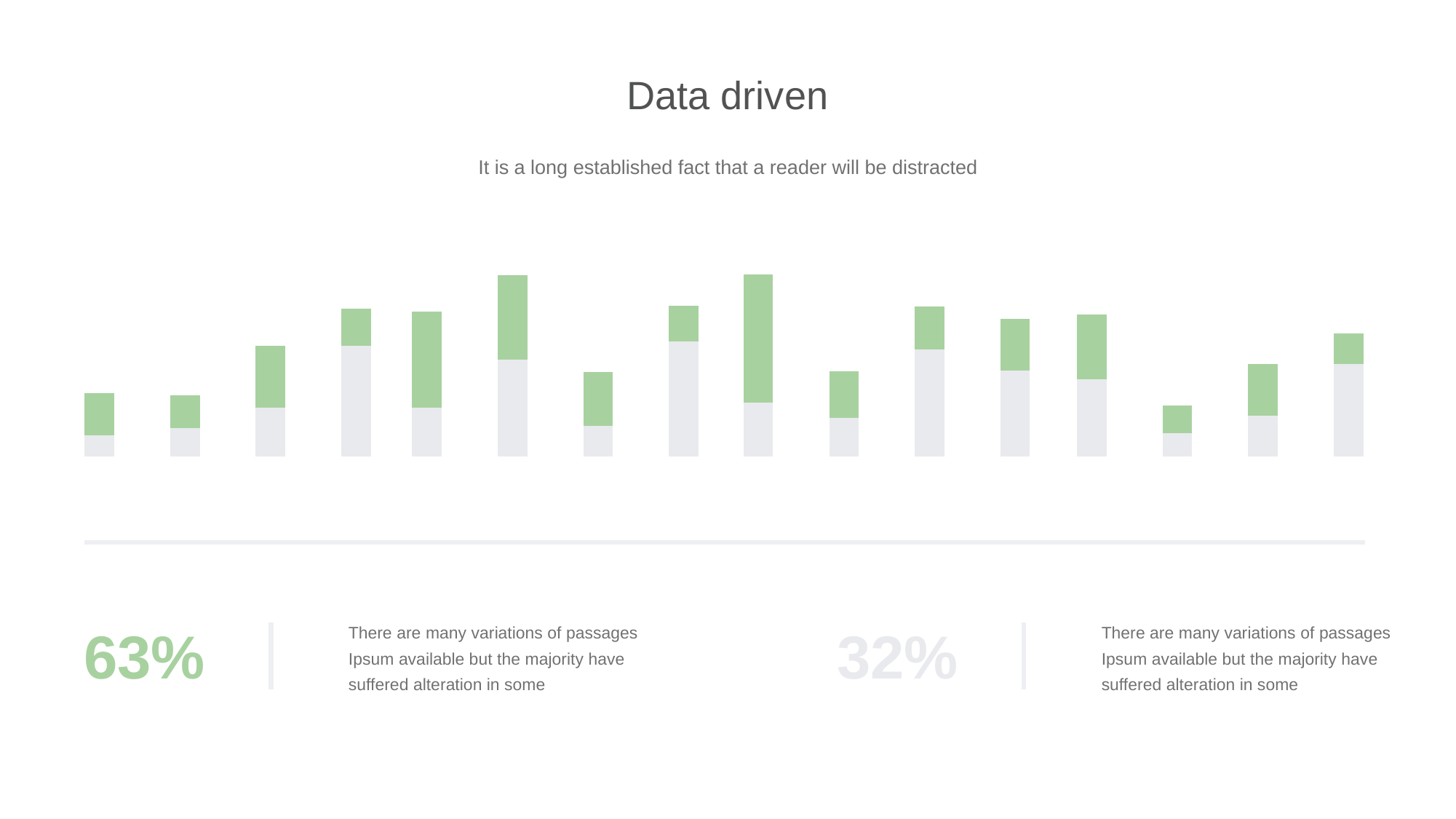

# Data driven
It is a long established fact that a reader will be distracted

### Chart

| Category | Region 1 | Region 2 |
|---|---|---|
| 10 | 27.0 | 55.0 |
| 20 | 36.0 | 43.0 |
| 30 | 63.0 | 80.0 |
| 40 | 143.0 | 48.0 |

### Chart

| Category | Region 1 | Region 2 |
|---|---|---|
| 10 | 40.0 | 80.0 |
| 20 | 80.0 | 70.0 |
| 30 | 25.0 | 45.0 |
| 40 | 95.0 | 30.0 |

### Chart

| Category | Region 1 | Region 2 |
|---|---|---|
| 10 | 50.0 | 120.0 |
| 20 | 36.0 | 43.0 |
| 30 | 100.0 | 40.0 |
| 40 | 80.0 | 48.0 |

### Chart

| Category | Region 1 | Region 2 |
|---|---|---|
| 10 | 120.0 | 100.0 |
| 20 | 36.0 | 43.0 |
| 30 | 63.0 | 80.0 |
| 40 | 143.0 | 48.0 |
There are many variations of passages
Ipsum available but the majority have
suffered alteration in some
There are many variations of passages
Ipsum available but the majority have
suffered alteration in some
63%
32%